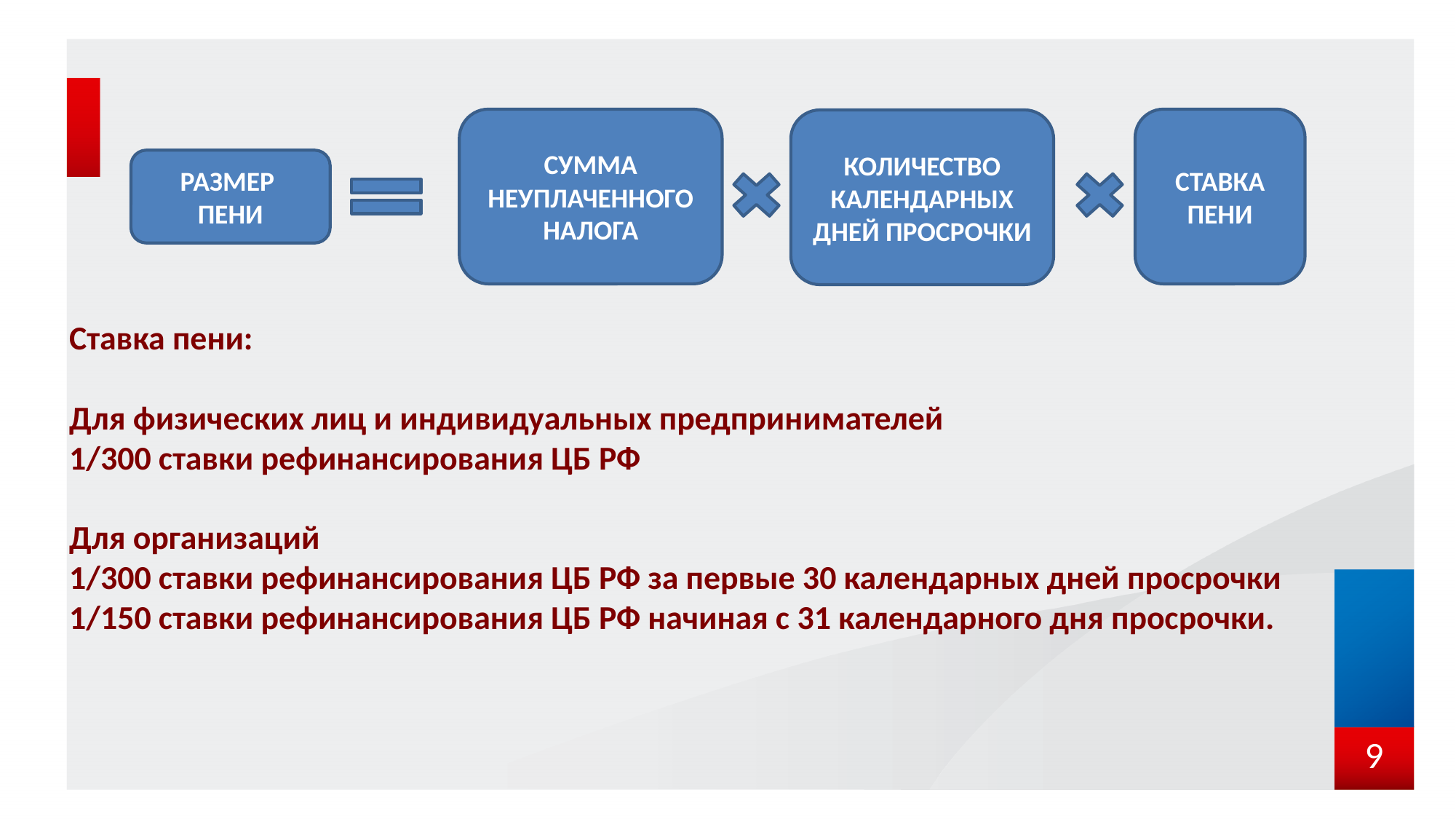

СУММА
НЕУПЛАЧЕННОГО
НАЛОГА
СТАВКА
ПЕНИ
КОЛИЧЕСТВО КАЛЕНДАРНЫХ ДНЕЙ ПРОСРОЧКИ
РАЗМЕР
ПЕНИ

Ставка пени:

Для физических лиц и индивидуальных предпринимателей
1/300 ставки рефинансирования ЦБ РФ

Для организаций
1/300 ставки рефинансирования ЦБ РФ за первые 30 календарных дней просрочки
1/150 ставки рефинансирования ЦБ РФ начиная с 31 календарного дня просрочки.

9